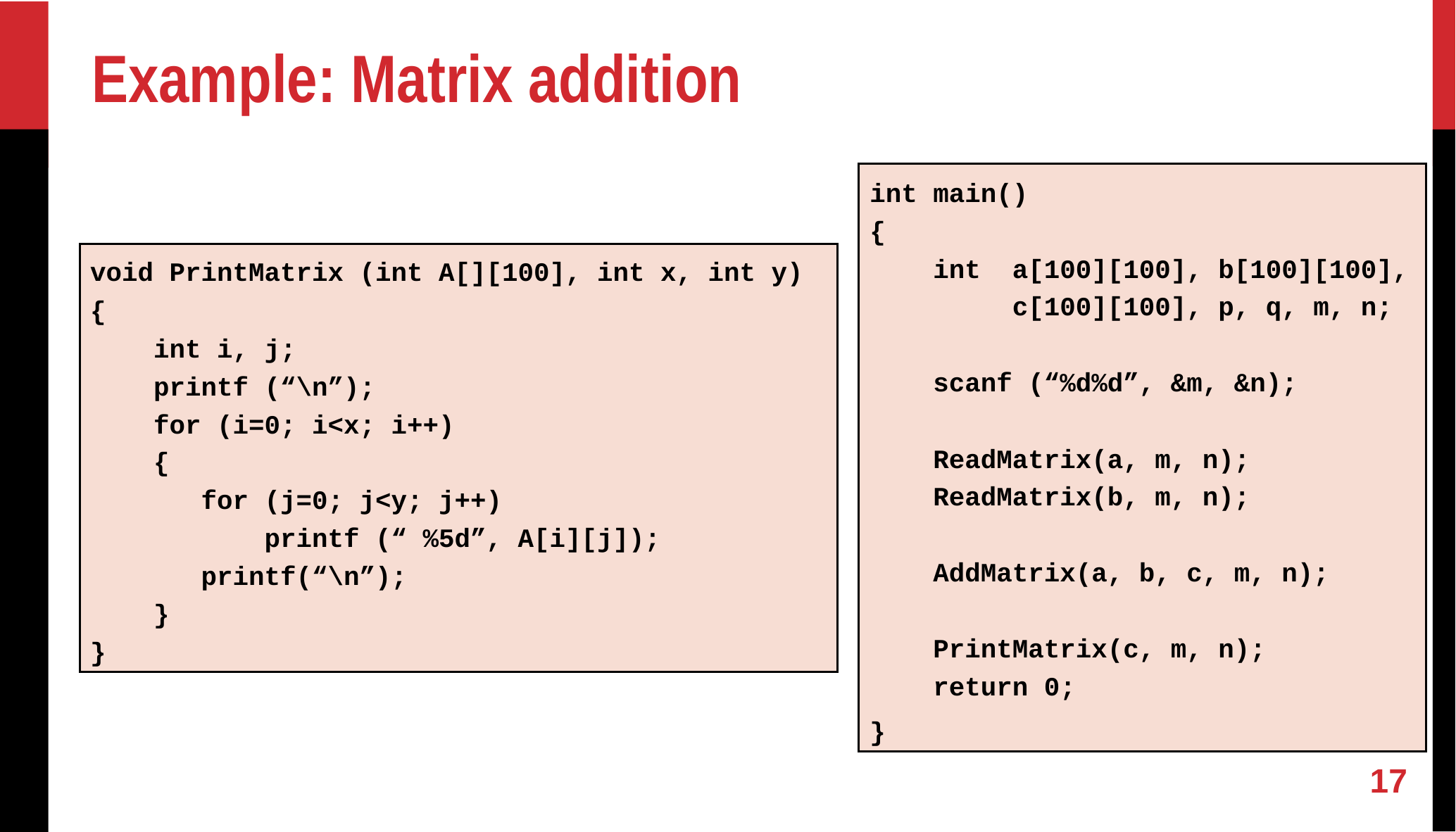

Example: Matrix addition
int main()
{
    int  a[100][100], b[100][100],
         c[100][100], p, q, m, n;

    scanf (“%d%d”, &m, &n);

    ReadMatrix(a, m, n);
    ReadMatrix(b, m, n);

    AddMatrix(a, b, c, m, n);

    PrintMatrix(c, m, n);
    return 0;
}
void PrintMatrix (int A[][100], int x, int y)
{
    int i, j;
    printf (“\n”);
    for (i=0; i<x; i++)
    {
       for (j=0; j<y; j++)
           printf (“ %5d”, A[i][j]);
       printf(“\n”);
    }
}
17